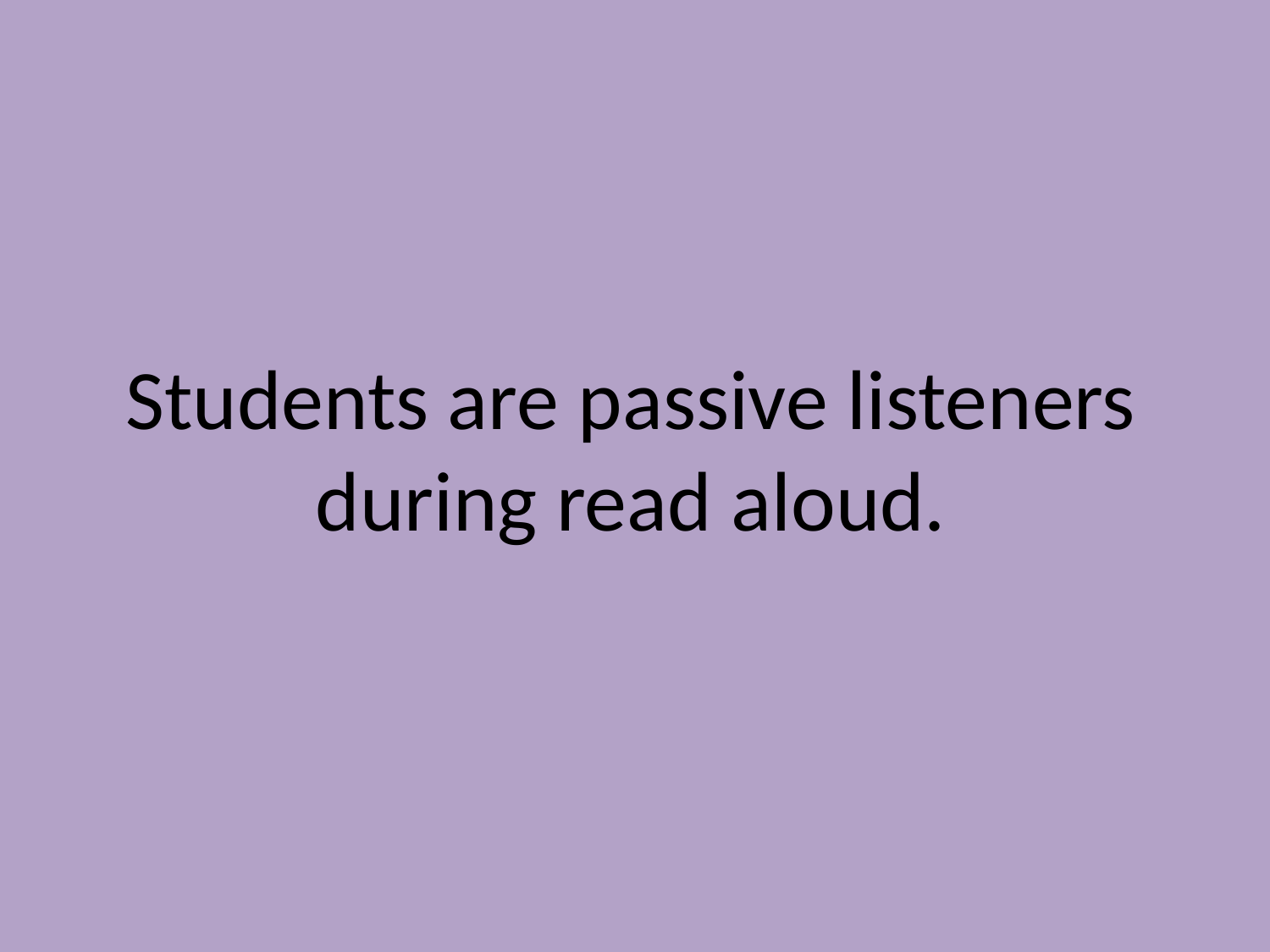

# Students are passive listeners during read aloud.